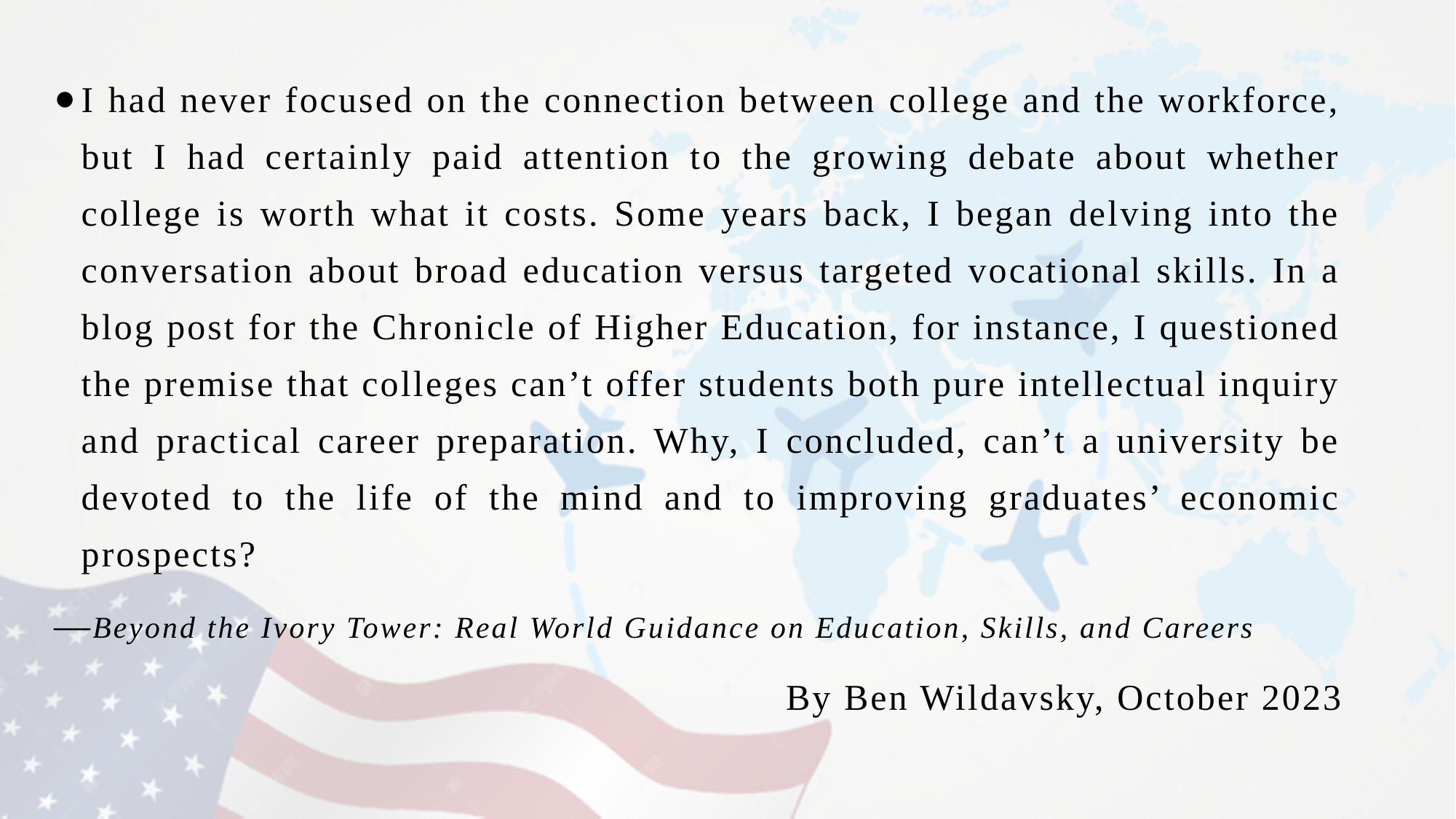

I had never focused on the connection between college and the workforce, but I had certainly paid attention to the growing debate about whether college is worth what it costs. Some years back, I began delving into the conversation about broad education versus targeted vocational skills. In a blog post for the Chronicle of Higher Education, for instance, I questioned the premise that colleges can’t offer students both pure intellectual inquiry and practical career preparation. Why, I concluded, can’t a university be devoted to the life of the mind and to improving graduates’ economic prospects?
—Beyond the Ivory Tower: Real World Guidance on Education, Skills, and Careers
By Ben Wildavsky, October 2023